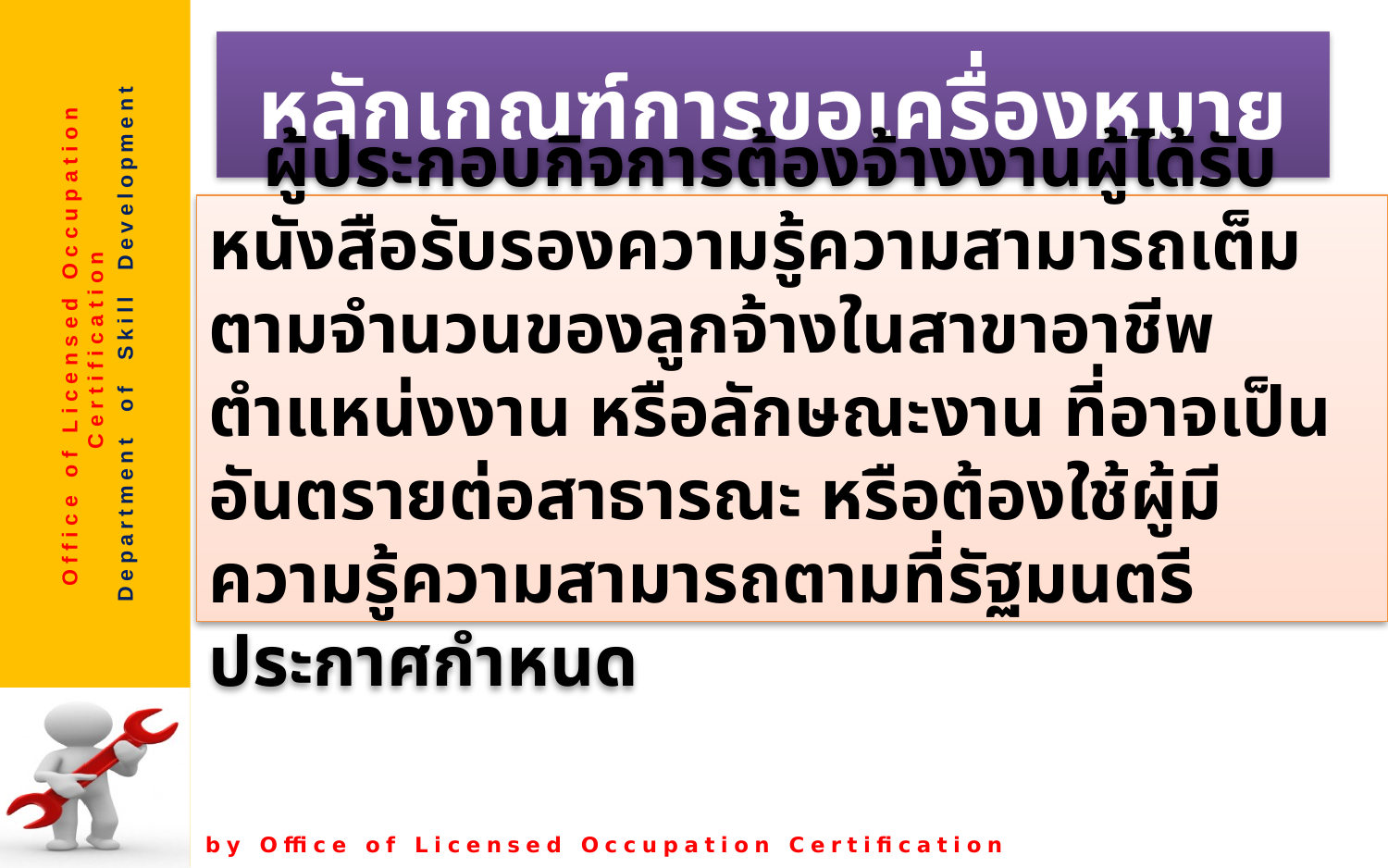

# หลักเกณฑ์การขอเครื่องหมาย
   ผู้ประกอบกิจการต้องจ้างงานผู้ได้รับหนังสือรับรองความรู้ความสามารถเต็มตามจำนวนของลูกจ้างในสาขาอาชีพ ตำแหน่งงาน หรือลักษณะงาน ที่อาจเป็นอันตรายต่อสาธารณะ หรือต้องใช้ผู้มีความรู้ความสามารถตามที่รัฐมนตรีประกาศกำหนด